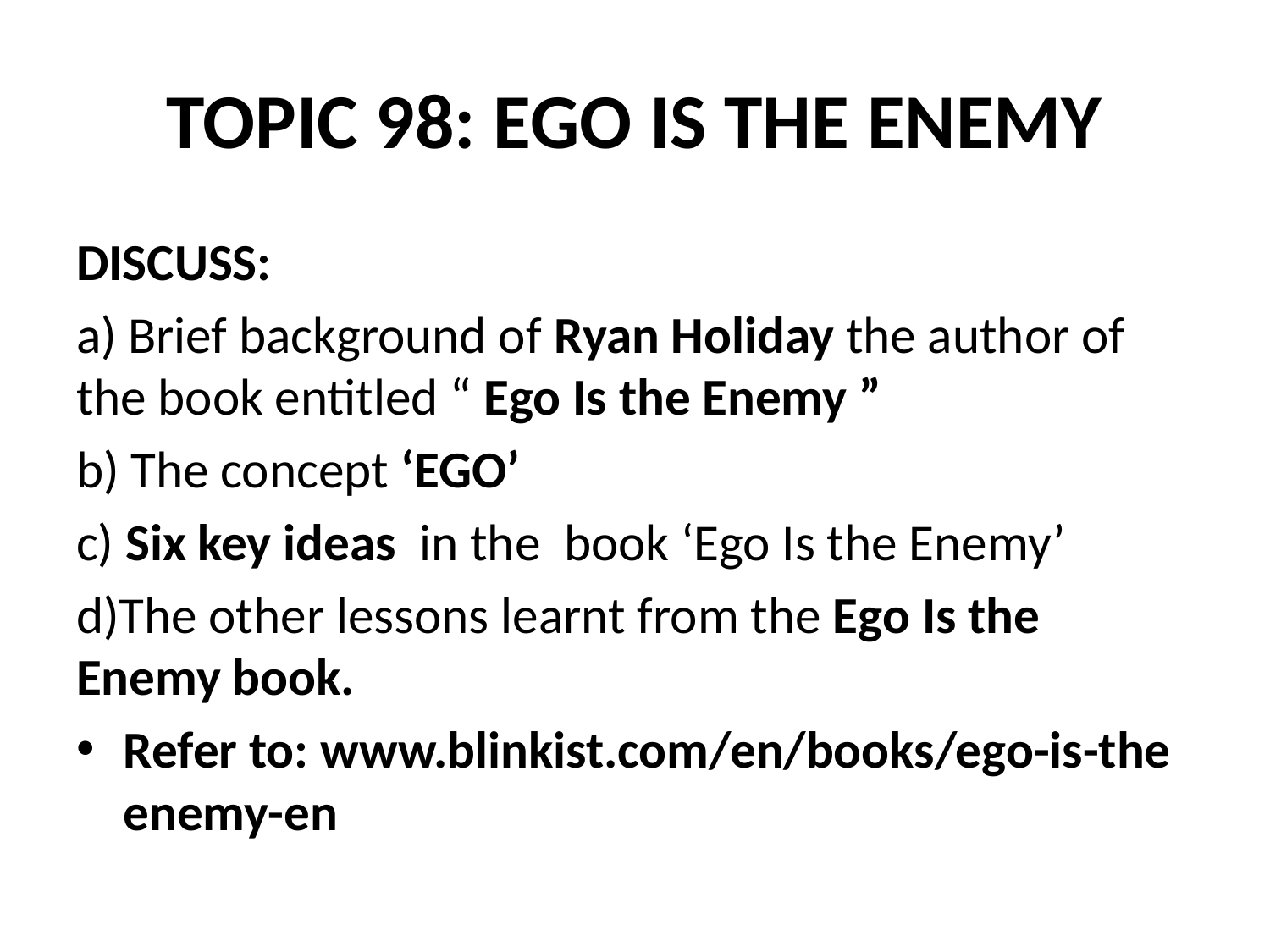

# TOPIC 98: EGO IS THE ENEMY
DISCUSS:
a) Brief background of Ryan Holiday the author of the book entitled “ Ego Is the Enemy ”
b) The concept ‘EGO’
c) Six key ideas  in the  book ‘Ego Is the Enemy’
d)The other lessons learnt from the Ego Is the Enemy book.
Refer to: www.blinkist.com/en/books/ego-is-the enemy-en